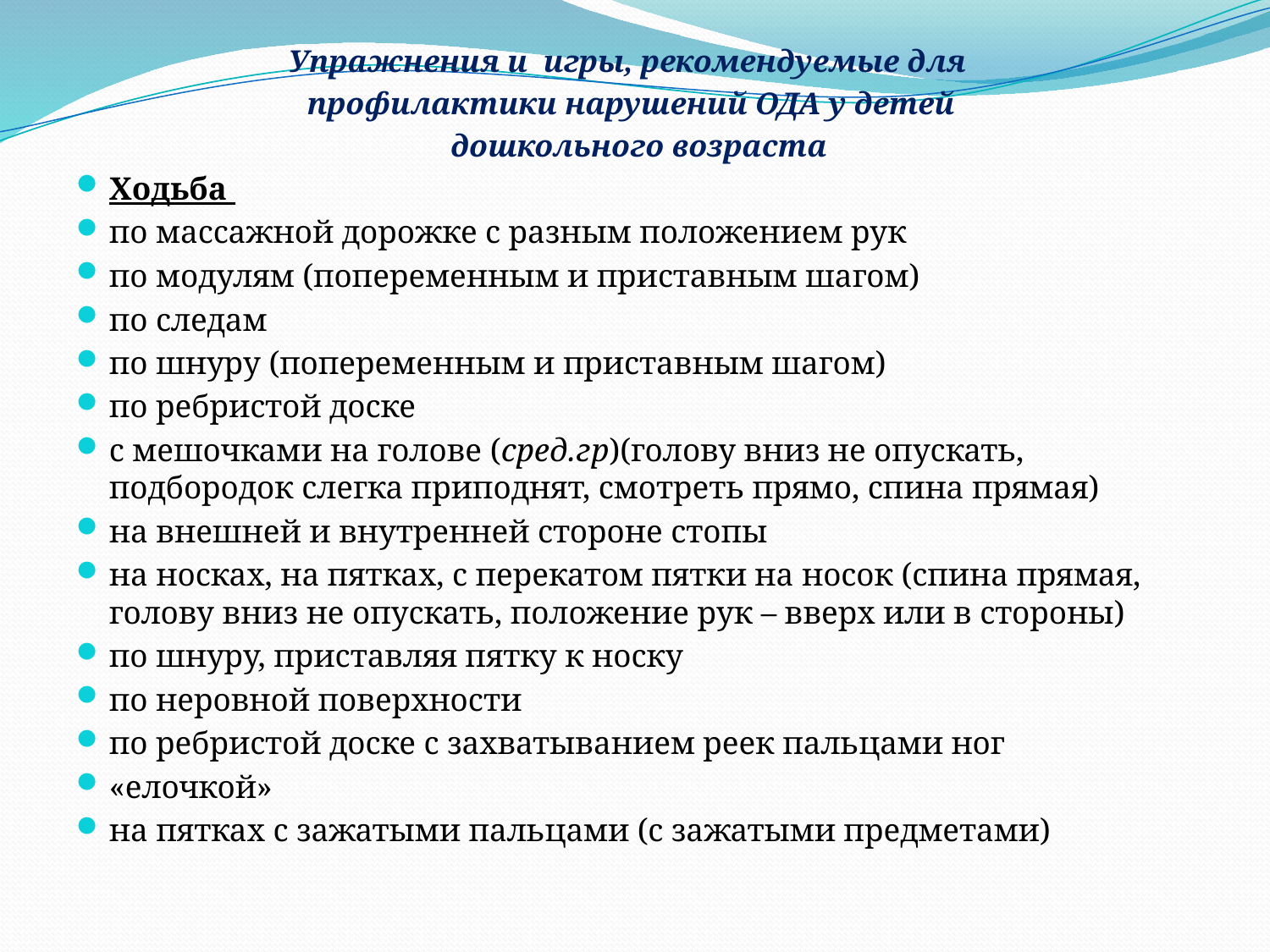

Упражнения и  игры, рекомендуемые для
профилактики нарушений ОДА у детей
 дошкольного возраста
Ходьба
по массажной дорожке с разным положением рук
по модулям (попеременным и приставным шагом)
по следам
по шнуру (попеременным и приставным шагом)
по ребристой доске
с мешочками на голове (сред.гр)(голову вниз не опускать, подбородок слегка приподнят, смотреть прямо, спина прямая)
на внешней и внутренней стороне стопы
на носках, на пятках, с перекатом пятки на носок (спина прямая, голову вниз не опускать, положение рук – вверх или в стороны)
по шнуру, приставляя пятку к носку
по неровной поверхности
по ребристой доске с захватыванием реек пальцами ног
«елочкой»
на пятках с зажатыми пальцами (с зажатыми предметами)